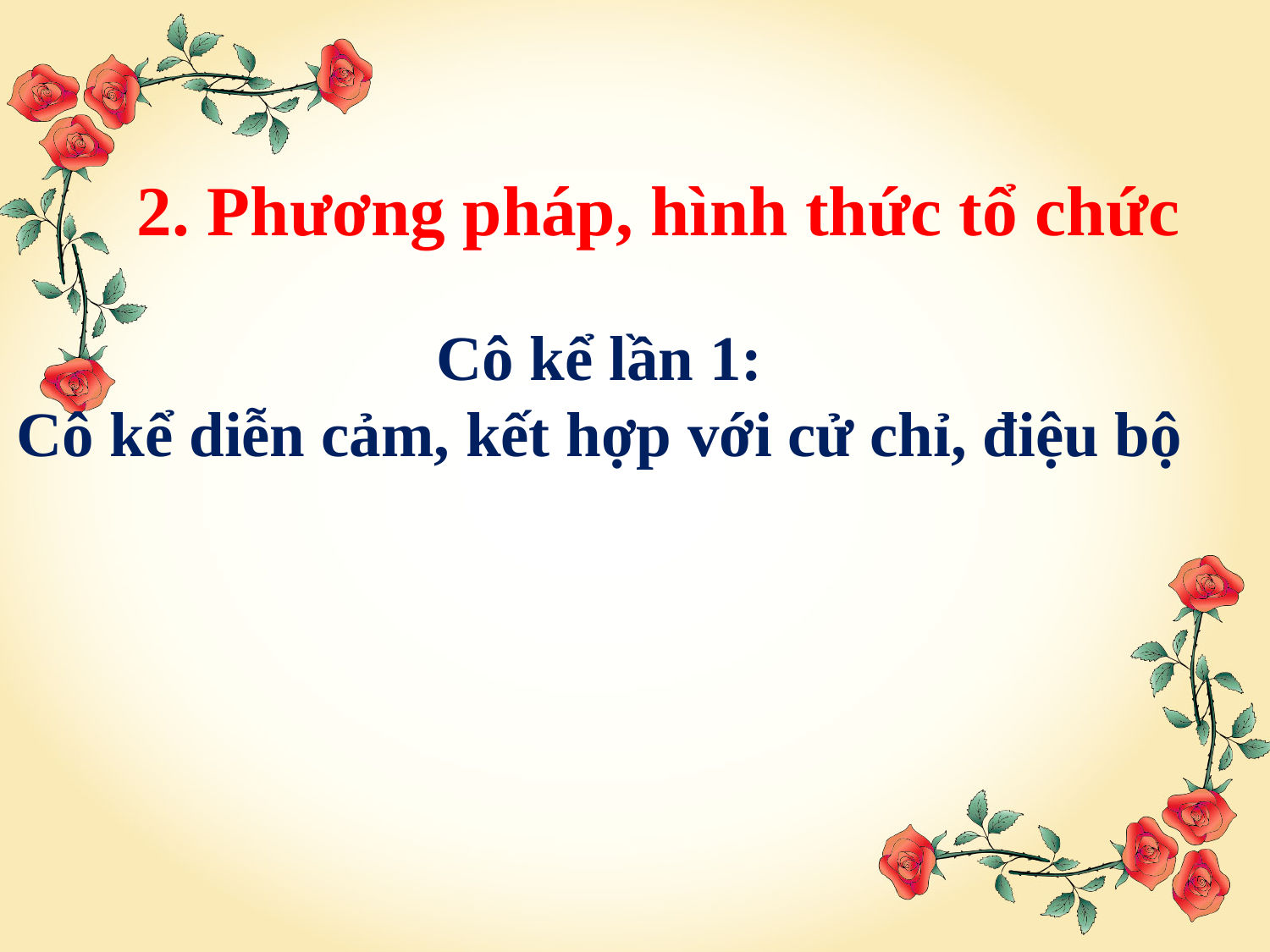

2. Phương pháp, hình thức tổ chức

Cô kể lần 1:
Cô kể diễn cảm, kết hợp với cử chỉ, điệu bộ